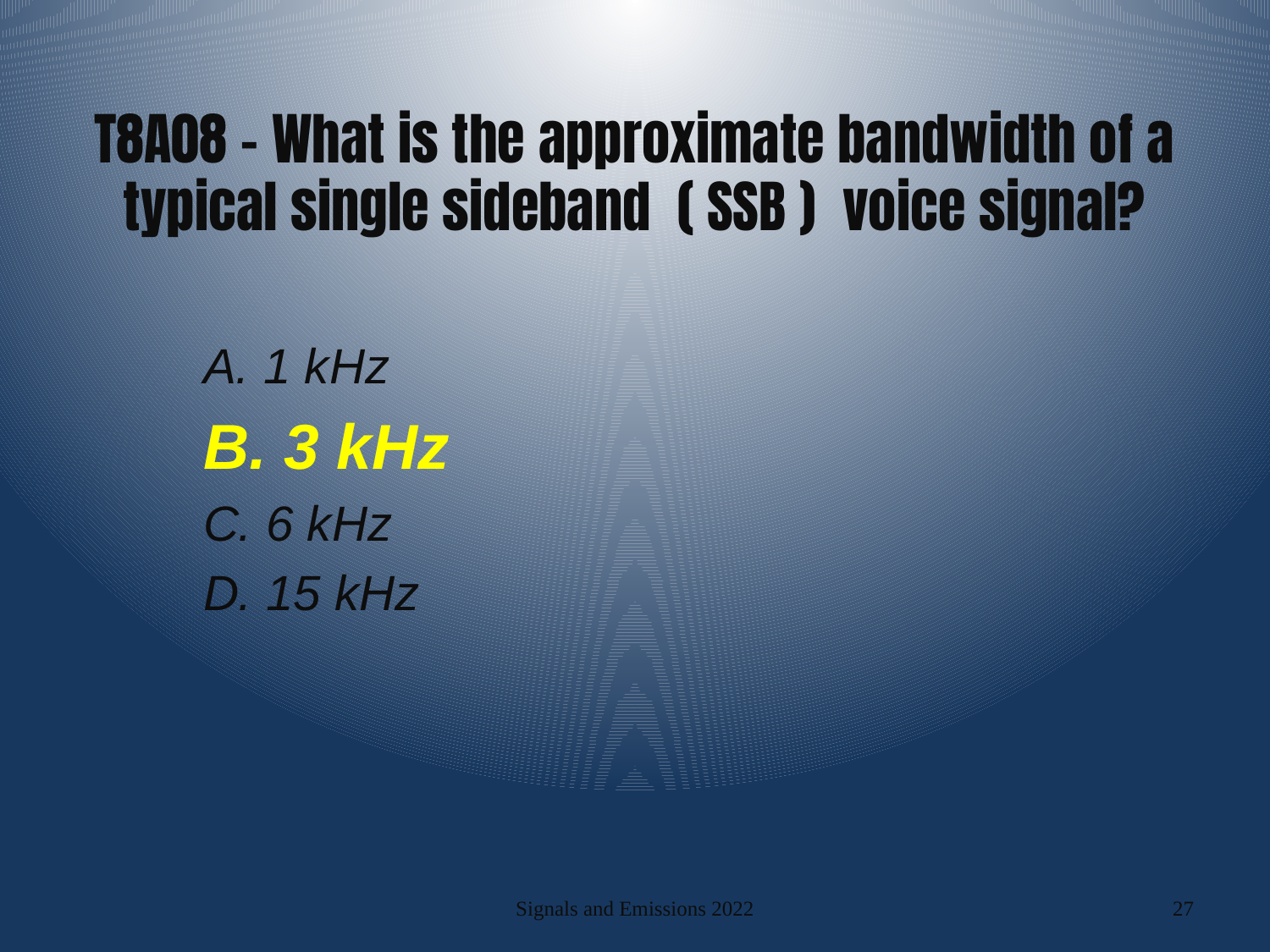

# T8A08 - What is the approximate bandwidth of a typical single sideband  ( SSB )  voice signal?
A. 1 kHz
B. 3 kHz
C. 6 kHz
D. 15 kHz
Signals and Emissions 2022
27